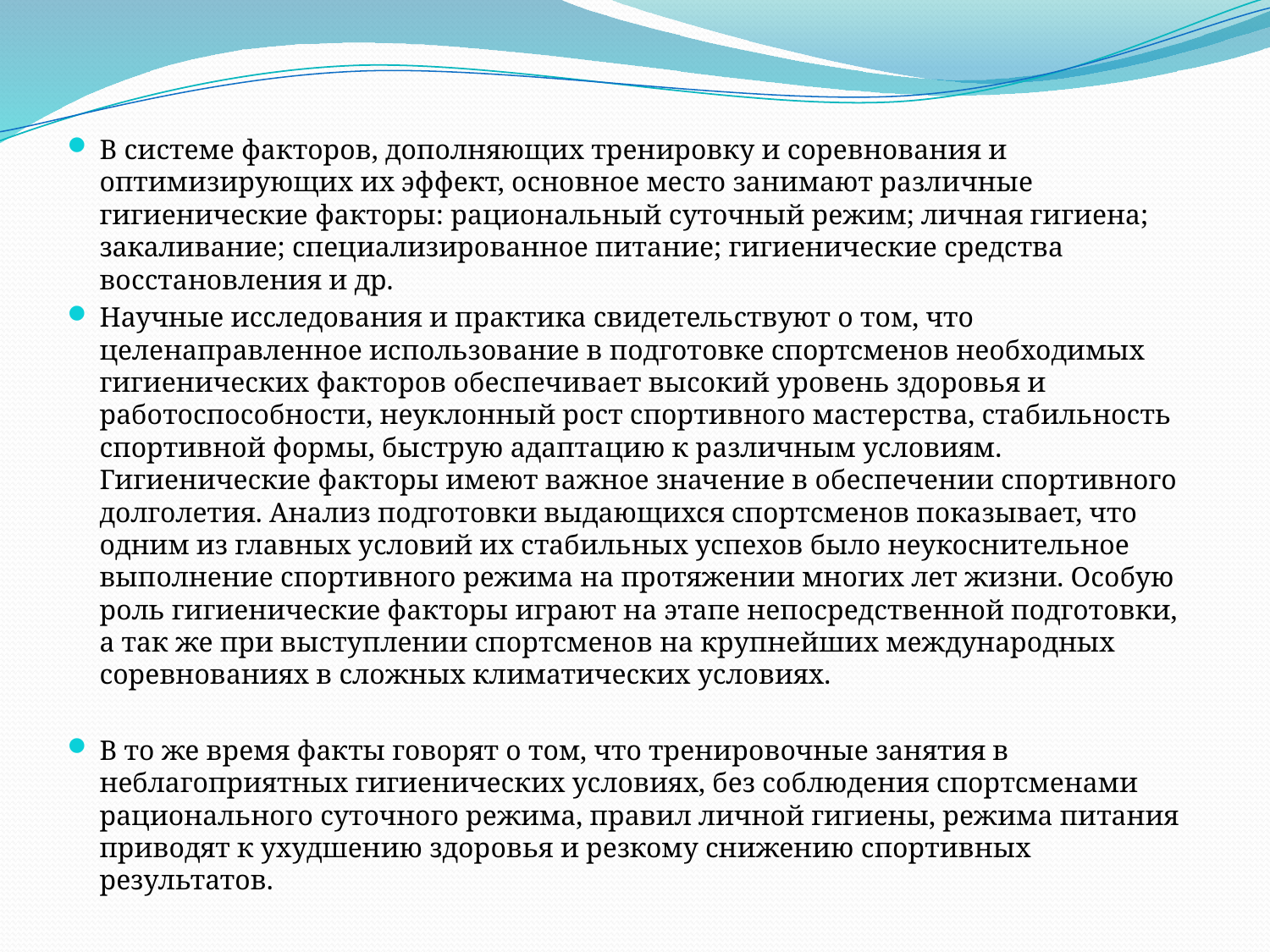

В системе факторов, дополняющих тренировку и соревнования и оптимизирующих их эффект, основное место занимают различные гигиенические факторы: рациональный суточный режим; личная гигиена; закаливание; специализированное питание; гигиенические средства восстановления и др.
Научные исследования и практика свидетельствуют о том, что целенаправленное использование в подготовке спортсменов необходимых гигиенических факторов обеспечивает высокий уровень здоровья и работоспособности, неуклонный рост спортивного мастерства, стабильность спортивной формы, быструю адаптацию к различным условиям. Гигиенические факторы имеют важное значение в обеспечении спортивного долголетия. Анализ подготовки выдающихся спортсменов показывает, что одним из главных условий их стабильных успехов было неукоснительное выполнение спортивного режима на протяжении многих лет жизни. Особую роль гигиенические факторы играют на этапе непосредственной подготовки, а так же при выступлении спортсменов на крупнейших международных соревнованиях в сложных климатических условиях.

В то же время факты говорят о том, что тренировочные занятия в неблагоприятных гигиенических условиях, без соблюдения спортсменами рационального суточного режима, правил личной гигиены, режима питания приводят к ухудшению здоровья и резкому снижению спортивных результатов.